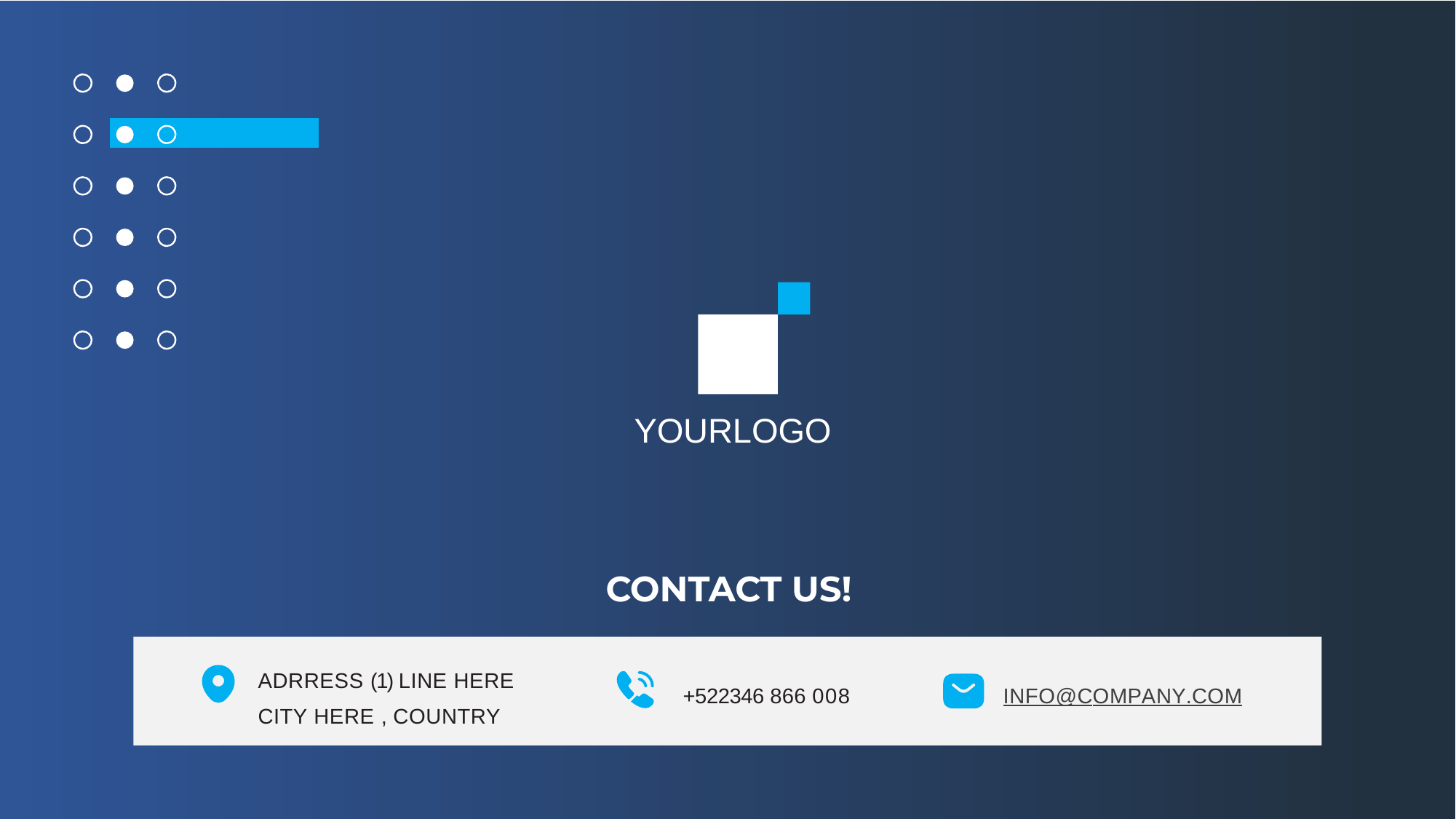

YOURLOGO
CONTACT US!

ADRRESS (1) LINE HERE  CITY HERE , COUNTRY

+522346 866 008
INFO@COMPANY.COM